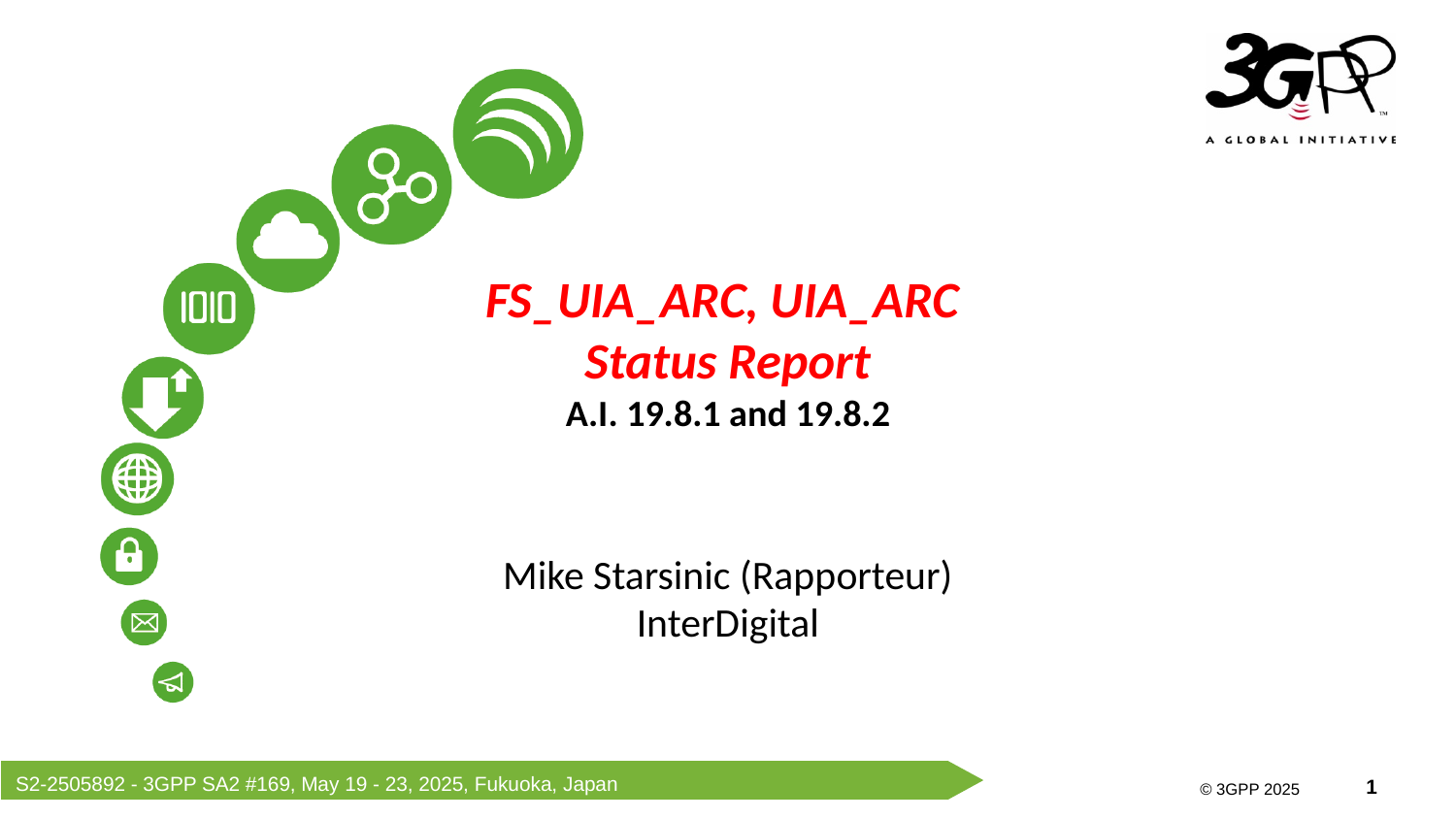

FS_UIA_ARC, UIA_ARC
Status Report
A.I. 19.8.1 and 19.8.2
Mike Starsinic (Rapporteur)
InterDigital

S2-2505892 - 3GPP SA2 #169, May 19 - 23, 2025, Fukuoka, Japan

© 3GPP 2025